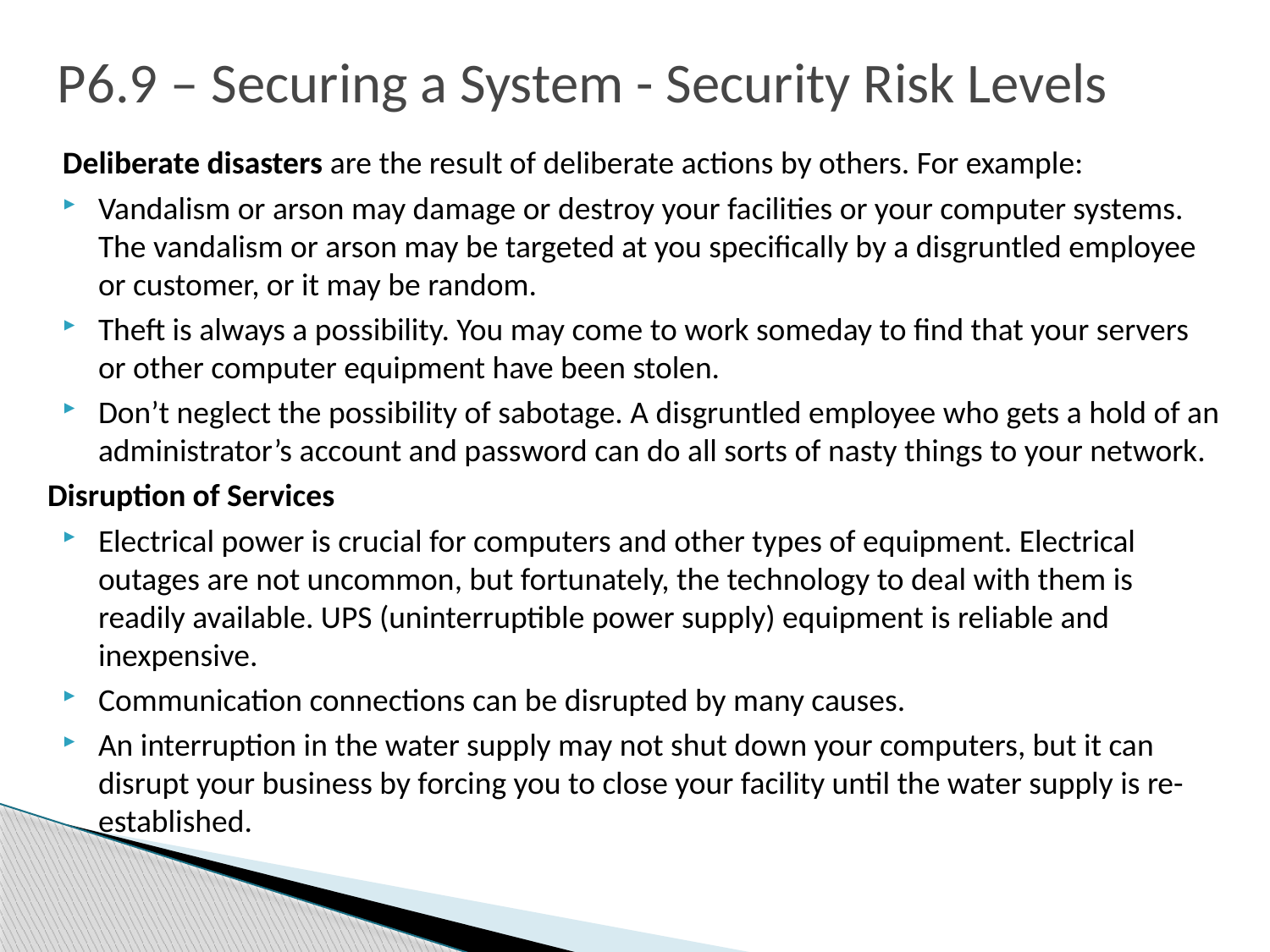

# P6.9 – Securing a System - Security Risk Levels
Deliberate disasters are the result of deliberate actions by others. For example:
Vandalism or arson may damage or destroy your facilities or your computer systems. The vandalism or arson may be targeted at you specifically by a disgruntled employee or customer, or it may be random.
Theft is always a possibility. You may come to work someday to find that your servers or other computer equipment have been stolen.
Don’t neglect the possibility of sabotage. A disgruntled employee who gets a hold of an administrator’s account and password can do all sorts of nasty things to your network.
Disruption of Services
Electrical power is crucial for computers and other types of equipment. Electrical outages are not uncommon, but fortunately, the technology to deal with them is readily available. UPS (uninterruptible power supply) equipment is reliable and inexpensive.
Communication connections can be disrupted by many causes.
An interruption in the water supply may not shut down your computers, but it can disrupt your business by forcing you to close your facility until the water supply is re-established.